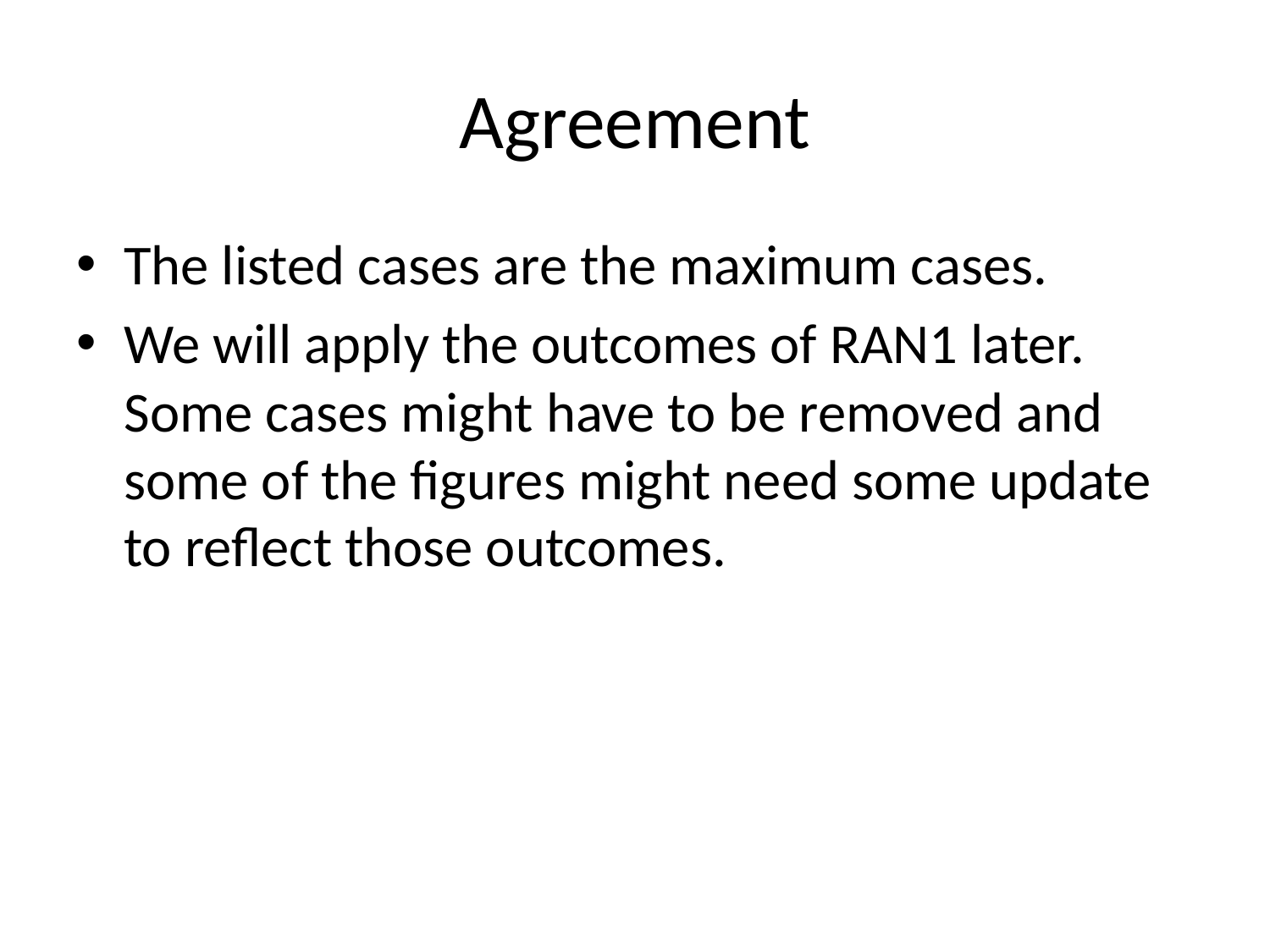

# Agreement
The listed cases are the maximum cases.
We will apply the outcomes of RAN1 later. Some cases might have to be removed and some of the figures might need some update to reflect those outcomes.